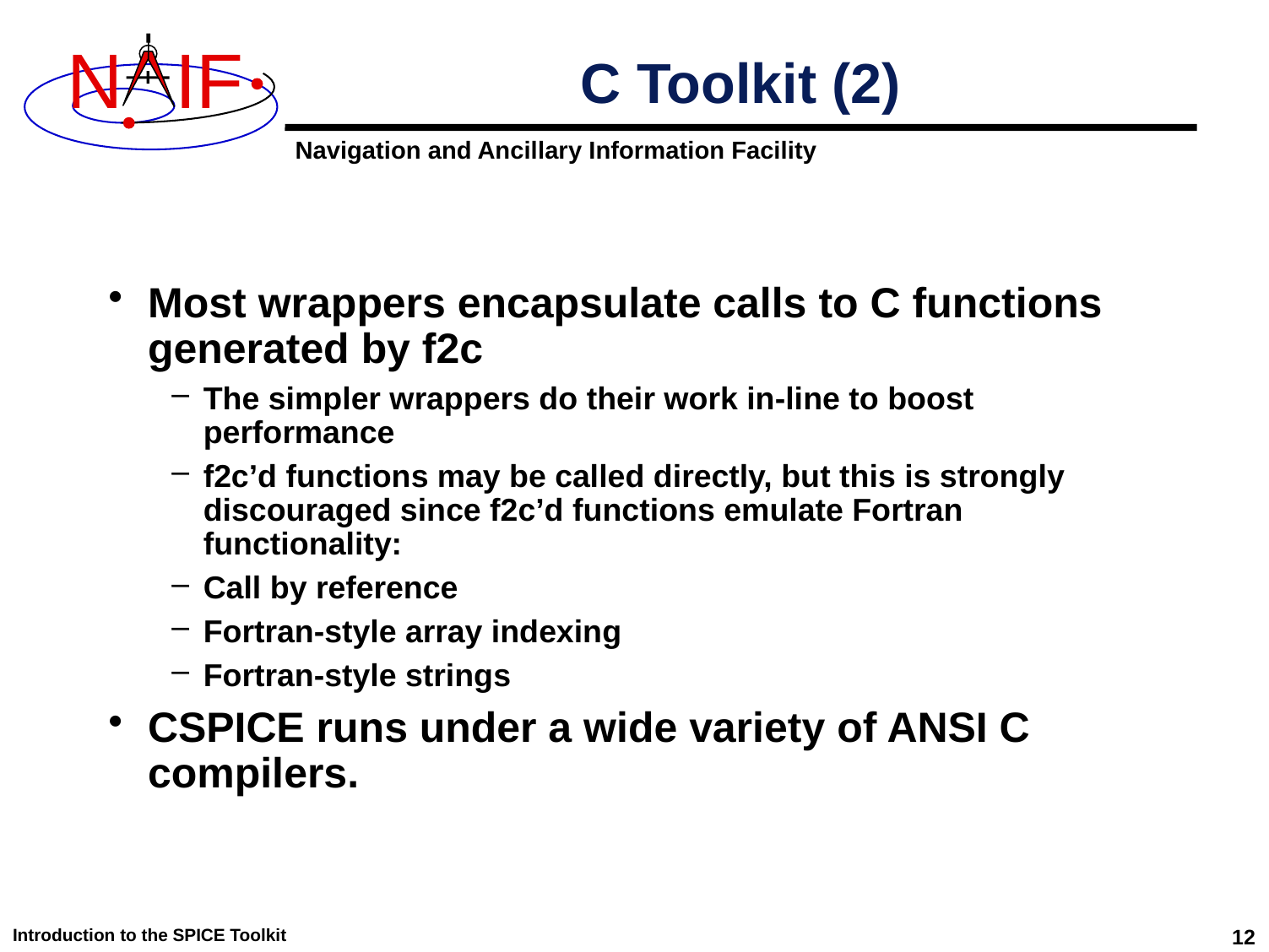

# C Toolkit (2)
Most wrappers encapsulate calls to C functions generated by f2c
The simpler wrappers do their work in-line to boost performance
f2c’d functions may be called directly, but this is strongly discouraged since f2c’d functions emulate Fortran functionality:
Call by reference
Fortran-style array indexing
Fortran-style strings
CSPICE runs under a wide variety of ANSI C compilers.
Introduction to the SPICE Toolkit
12